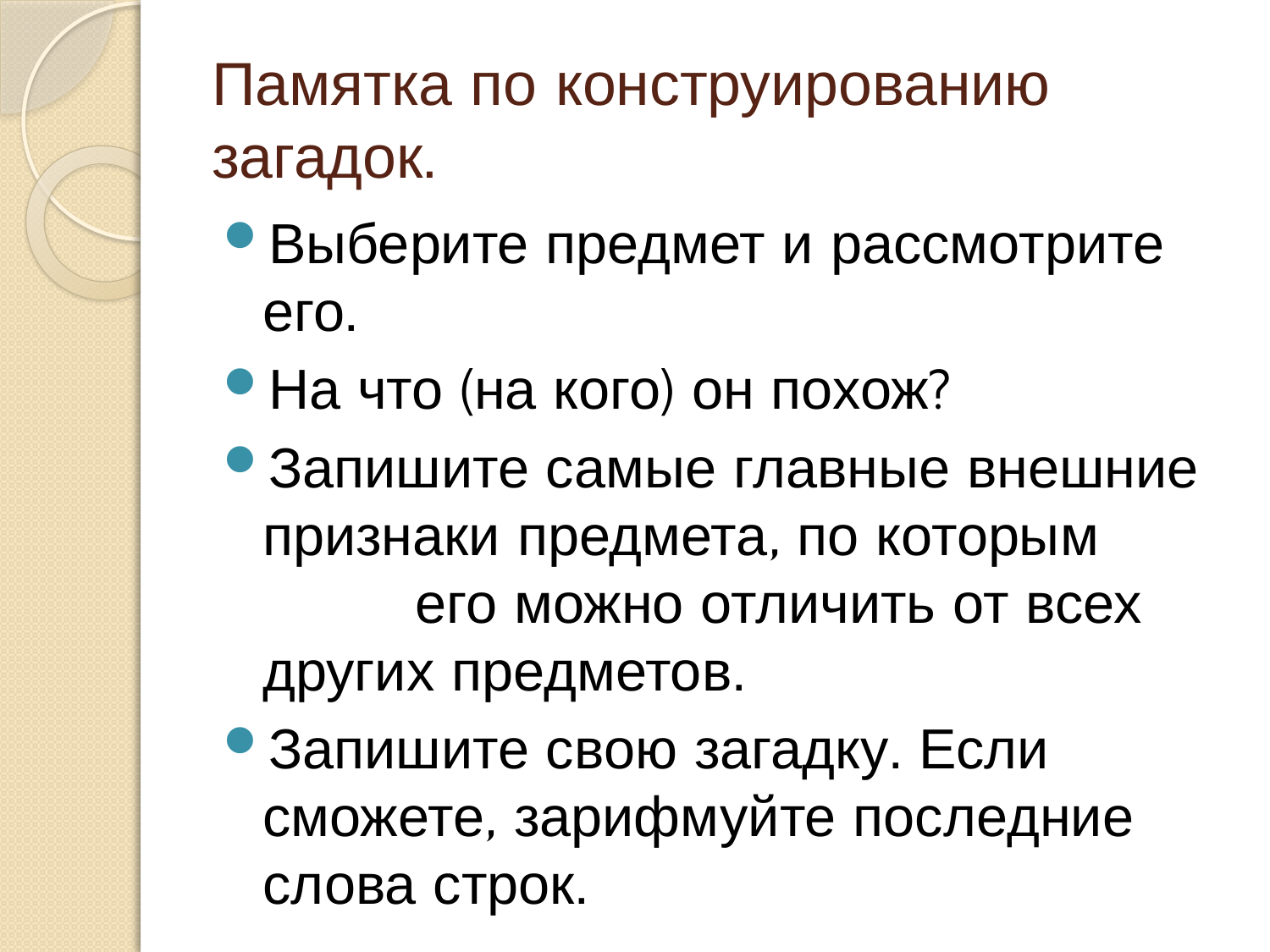

# Памятка по конструированию загадок.
Выберите предмет и рассмотрите его.
На что (на кого) он похож?
Запишите самые главные внешние признаки предмета, по которым                 его можно отличить от всех других предметов.
Запишите свою загадку. Если сможете, зарифмуйте последние слова строк.